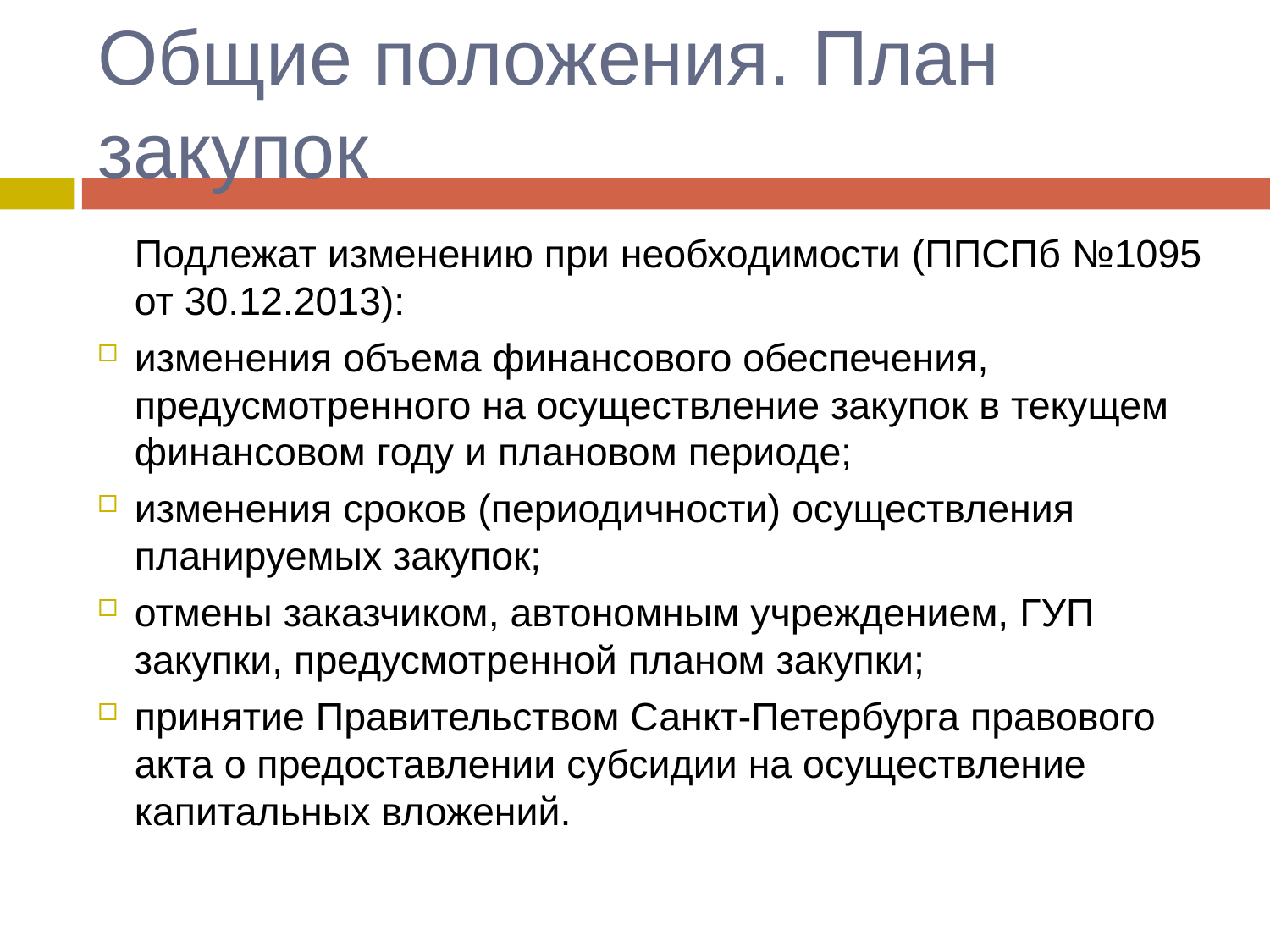

# Общие положения. План закупок
	Подлежат изменению при необходимости (ППСПб №1095 от 30.12.2013):
изменения объема финансового обеспечения, предусмотренного на осуществление закупок в текущем финансовом году и плановом периоде;
изменения сроков (периодичности) осуществления планируемых закупок;
отмены заказчиком, автономным учреждением, ГУП закупки, предусмотренной планом закупки;
принятие Правительством Санкт-Петербурга правового акта о предоставлении субсидии на осуществление капитальных вложений.